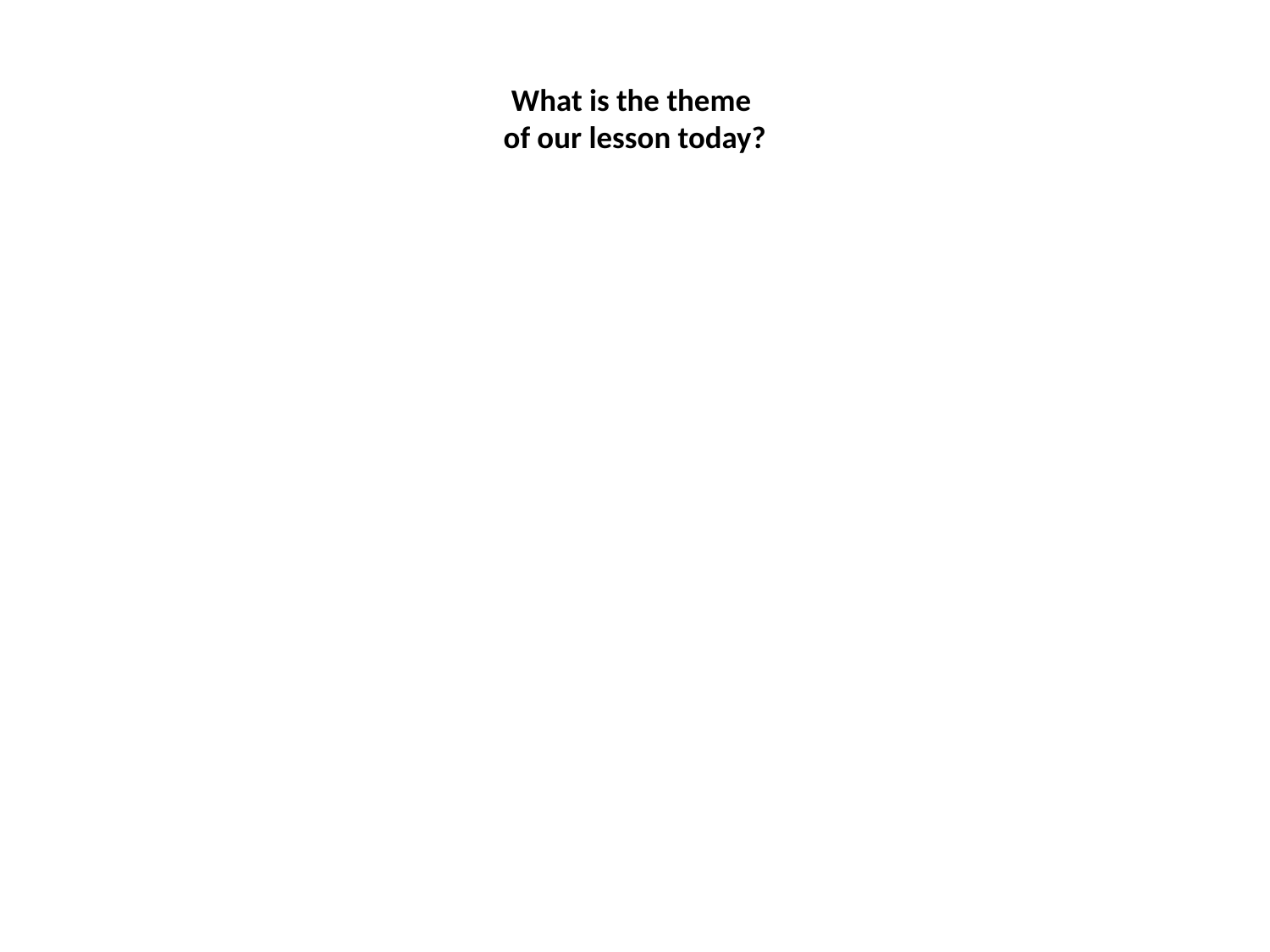

# What is the theme of our lesson today?